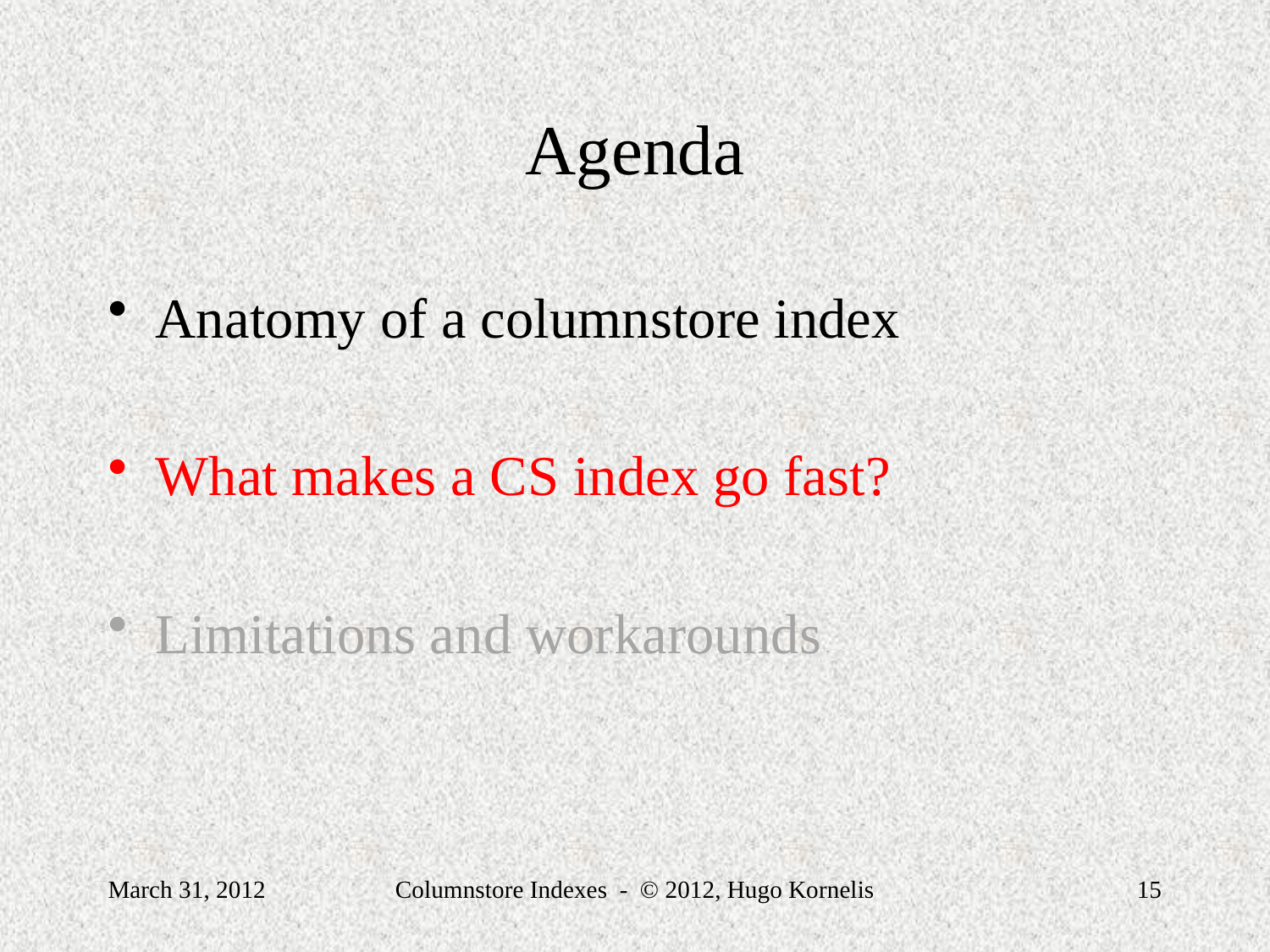

# Agenda
Anatomy of a columnstore index

What makes a CS index go fast?

Limitations and workarounds
March 31, 2012
Columnstore Indexes  -  © 2012, Hugo Kornelis
15